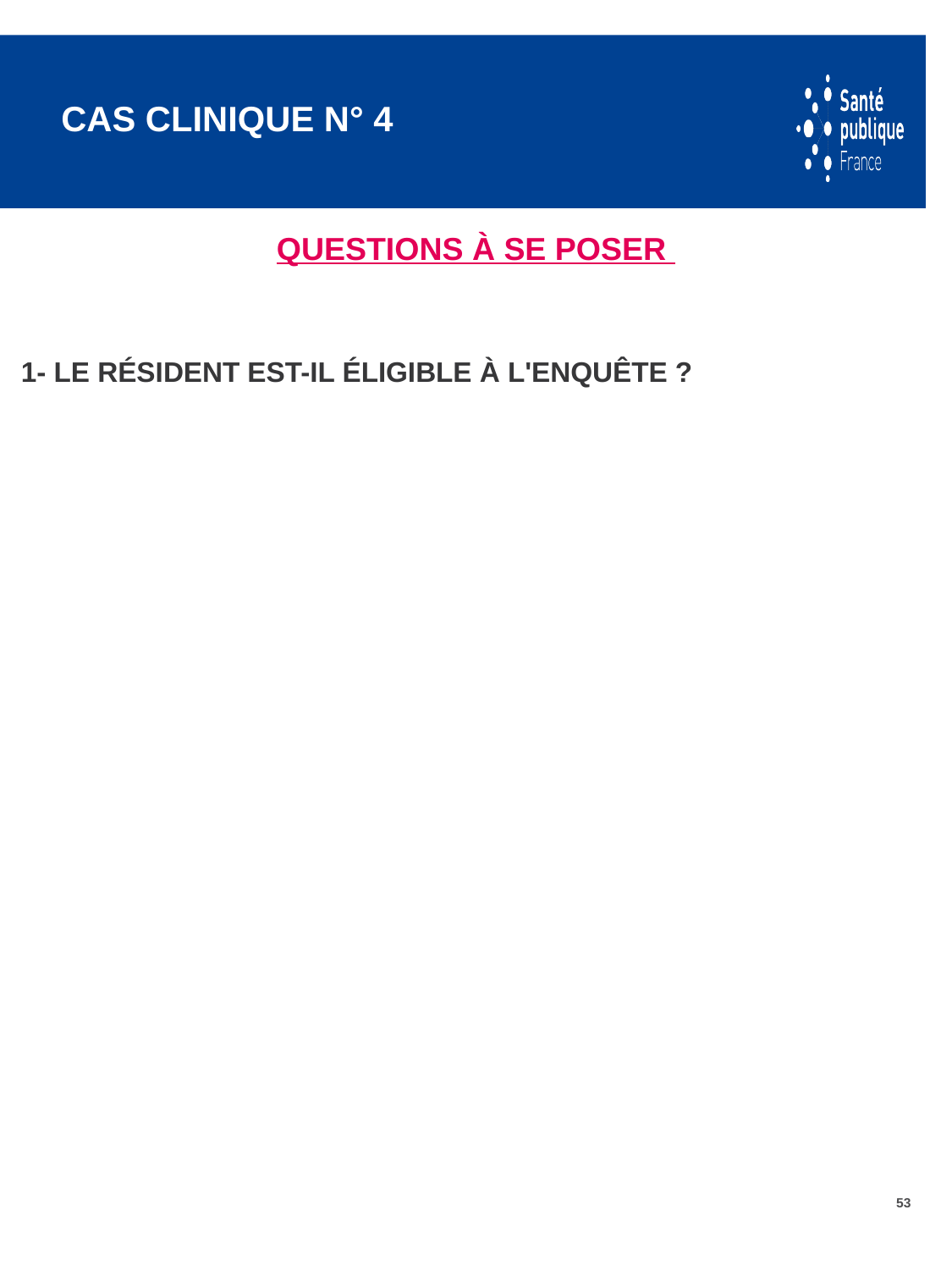

# Cas clinique n° 4
Questions à se poser

1- Le résident est-IL éligible à l'Enquête ?